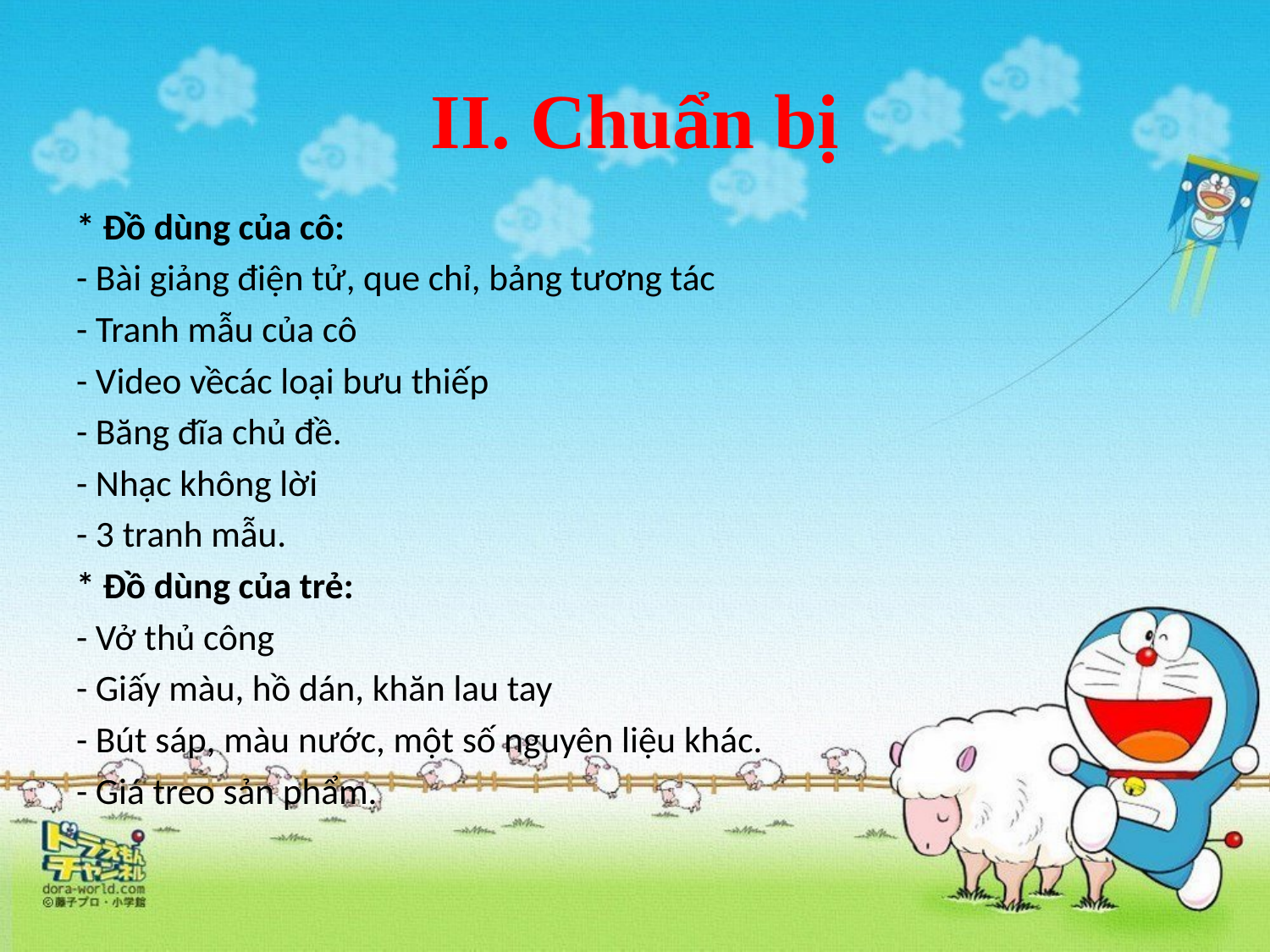

# II. Chuẩn bị
* Đồ dùng của cô:
- Bài giảng điện tử, que chỉ, bảng tương tác
- Tranh mẫu của cô
- Video vềcác loại bưu thiếp
- Băng đĩa chủ đề.
- Nhạc không lời
- 3 tranh mẫu.
* Đồ dùng của trẻ:
- Vở thủ công
- Giấy màu, hồ dán, khăn lau tay
- Bút sáp, màu nước, một số nguyên liệu khác.
- Giá treo sản phẩm.